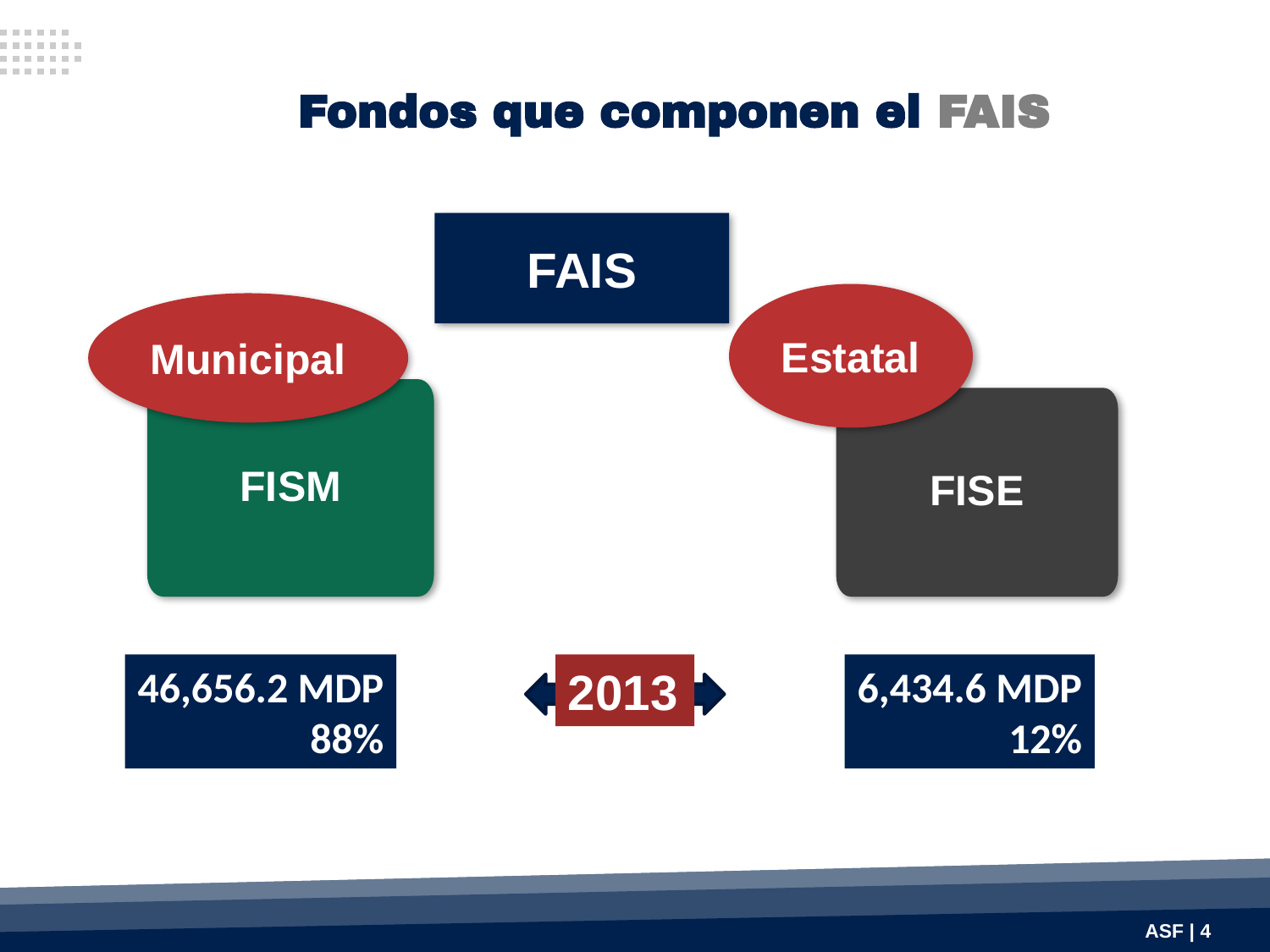

Fondos que componen el FAIS
FAIS
Estatal
Municipal
FISM
FISE
46,656.2 MDP
88%
2013
6,434.6 MDP
12%

ASF | 4